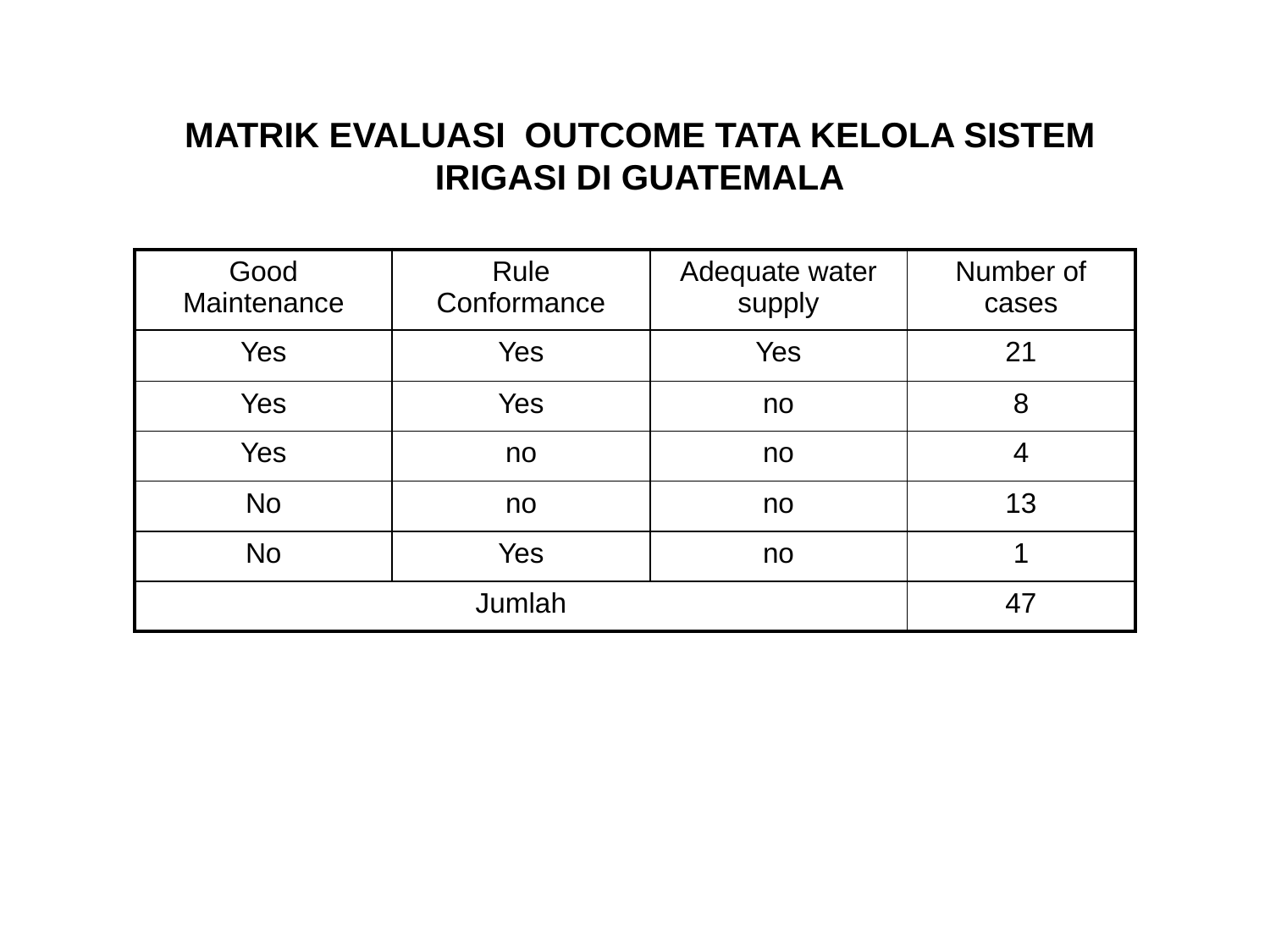

MATRIK EVALUASI  OUTCOME TATA KELOLA SISTEM IRIGASI DI GUATEMALA
| Good Maintenance | Rule Conformance | Adequate water supply | Number of cases |
| --- | --- | --- | --- |
| Yes | Yes | Yes | 21 |
| Yes | Yes | no | 8 |
| Yes | no | no | 4 |
| No | no | no | 13 |
| No | Yes | no | 1 |
| Jumlah |  |  | 47 |